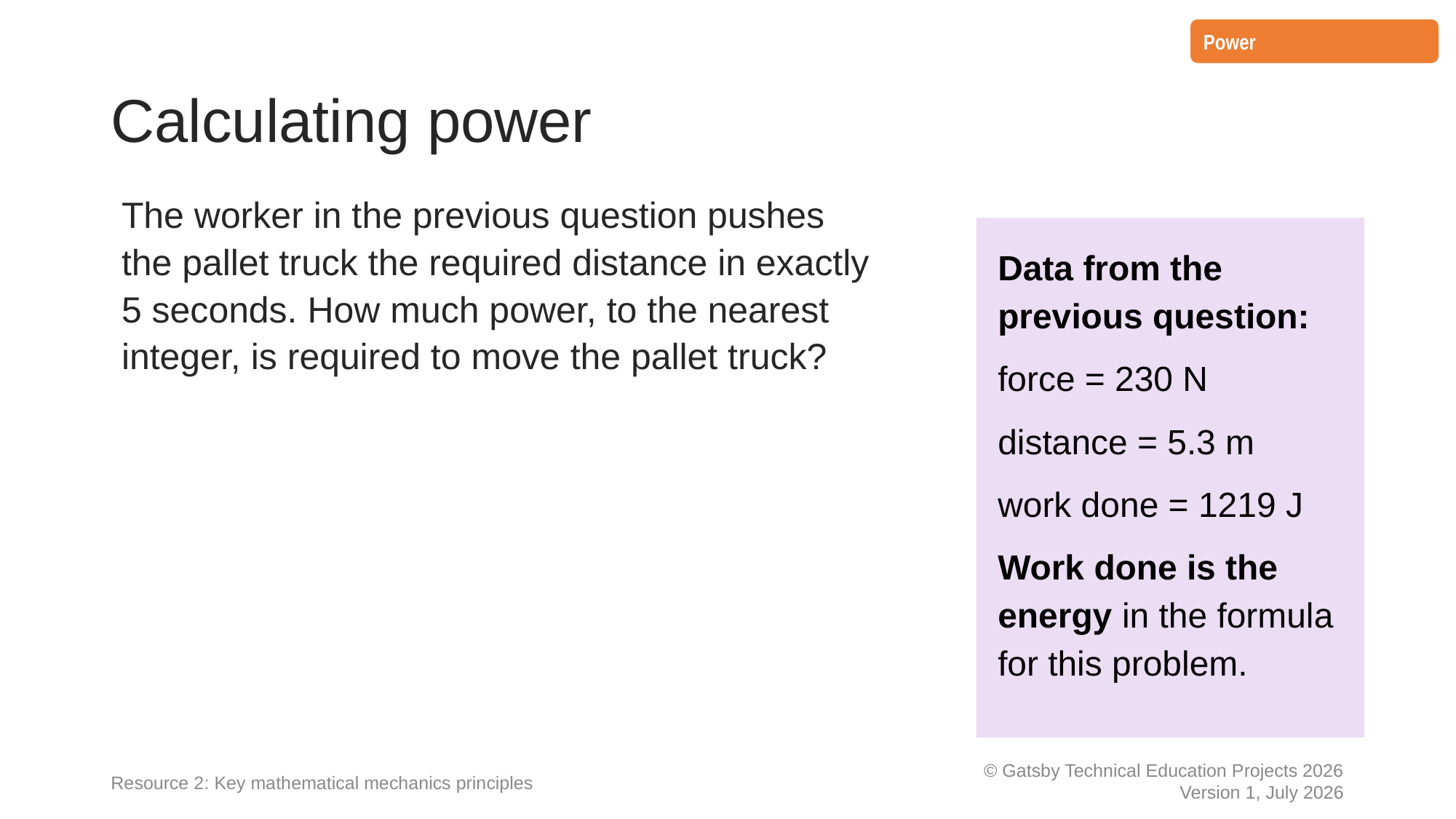

Power
# Calculating power
The worker in the previous question pushes the pallet truck the required distance in exactly 5 seconds. How much power, to the nearest integer, is required to move the pallet truck?

Data from the previous question:
force = 230 N
distance = 5.3 m
work done = 1219 J
Work done is the energy in the formula for this problem.
Resource 2: Key mathematical mechanics principles